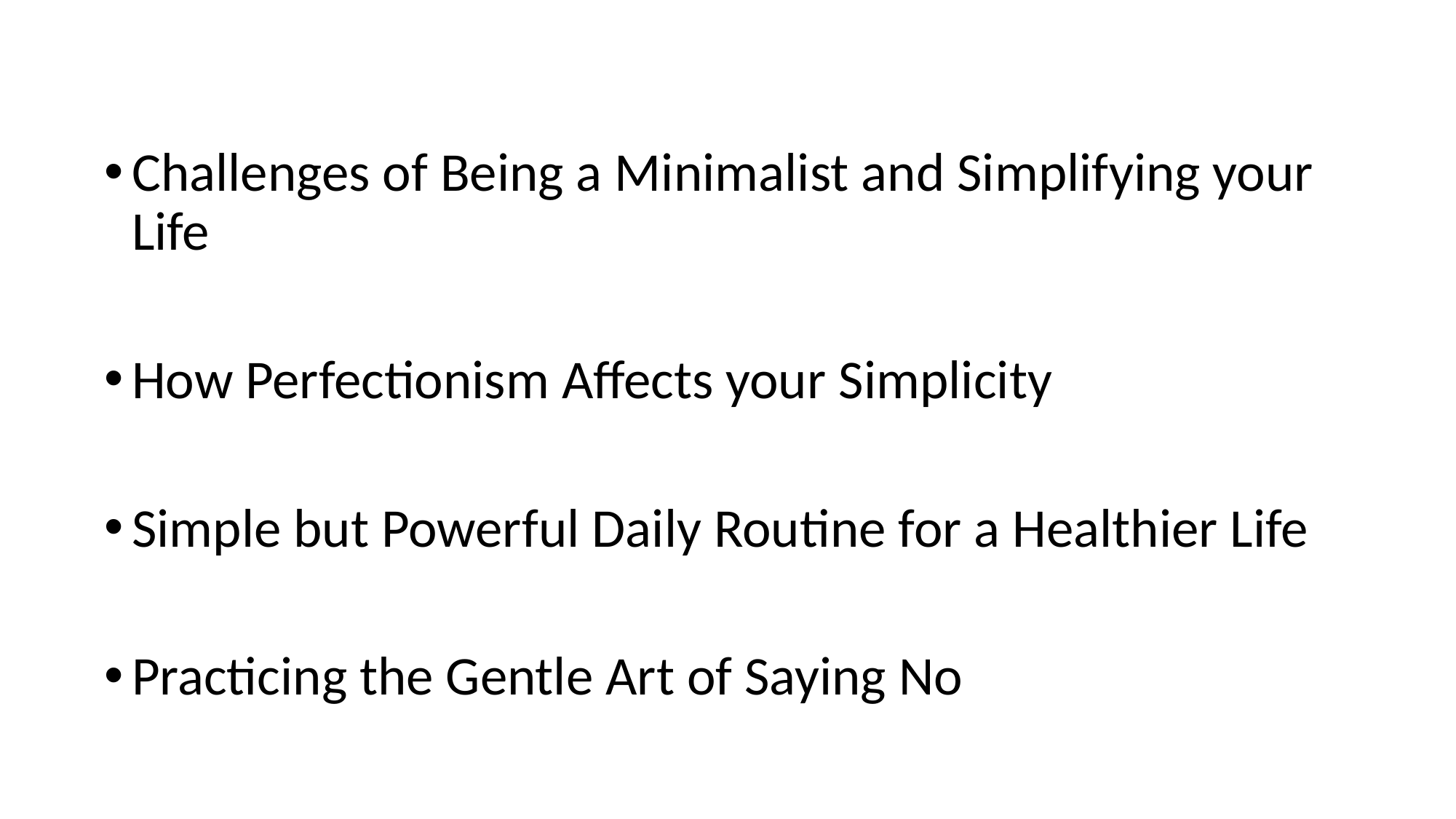

Challenges of Being a Minimalist and Simplifying your Life

How Perfectionism Affects your Simplicity

Simple but Powerful Daily Routine for a Healthier Life

Practicing the Gentle Art of Saying No